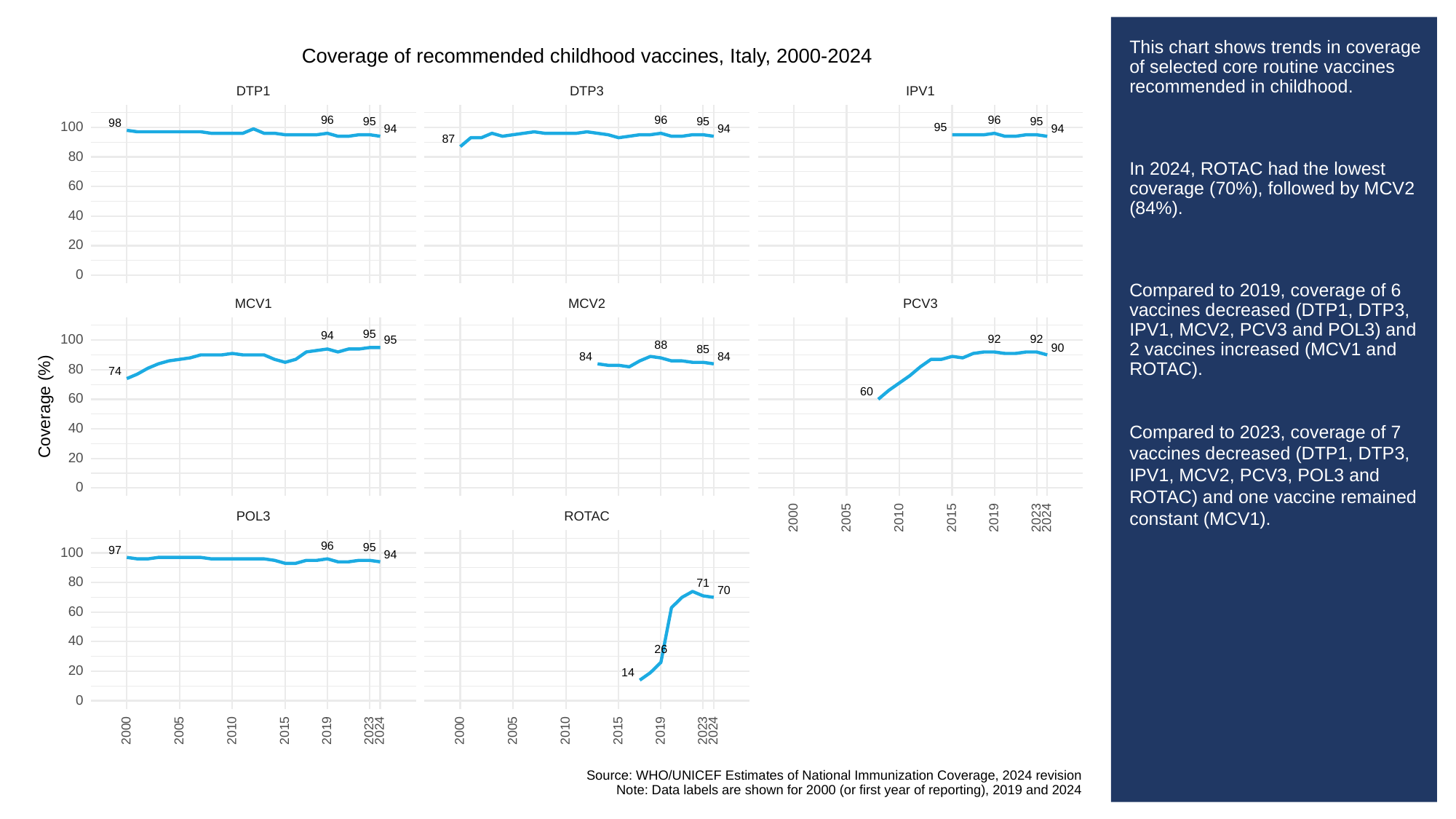

# This chart shows trends in coverage of selected core routine vaccines recommended in childhood.

In 2024, ROTAC had the lowest coverage (70%), followed by MCV2 (84%).

Compared to 2019, coverage of 6 vaccines decreased (DTP1, DTP3, IPV1, MCV2, PCV3 and POL3) and 2 vaccines increased (MCV1 and ROTAC).

Compared to 2023, coverage of 7 vaccines decreased (DTP1, DTP3, IPV1, MCV2, PCV3, POL3 and ROTAC) and one vaccine remained constant (MCV1).

Coverage of recommended childhood vaccines, Italy, 2000-2024
DTP3
DTP1
IPV1

96
96
96
95
95
95
98
100
95
94
94
94

87

80

60

40

20

0

PCV3
MCV1
MCV2

95
94
100
92
92
95

88
90
85

84
84

80
74

60
60
Coverage (%)

40

20

0

POL3
ROTAC
2023
2000
2005
2010
2015
2019
2024

96
95
97
100
94

80
71

70

60

40

26

20
14

0

2023
2023
2000
2005
2010
2015
2019
2024
2000
2005
2010
2015
2019
2024
Source: WHO/UNICEF Estimates of National Immunization Coverage, 2024 revision
Note: Data labels are shown for 2000 (or first year of reporting), 2019 and 2024